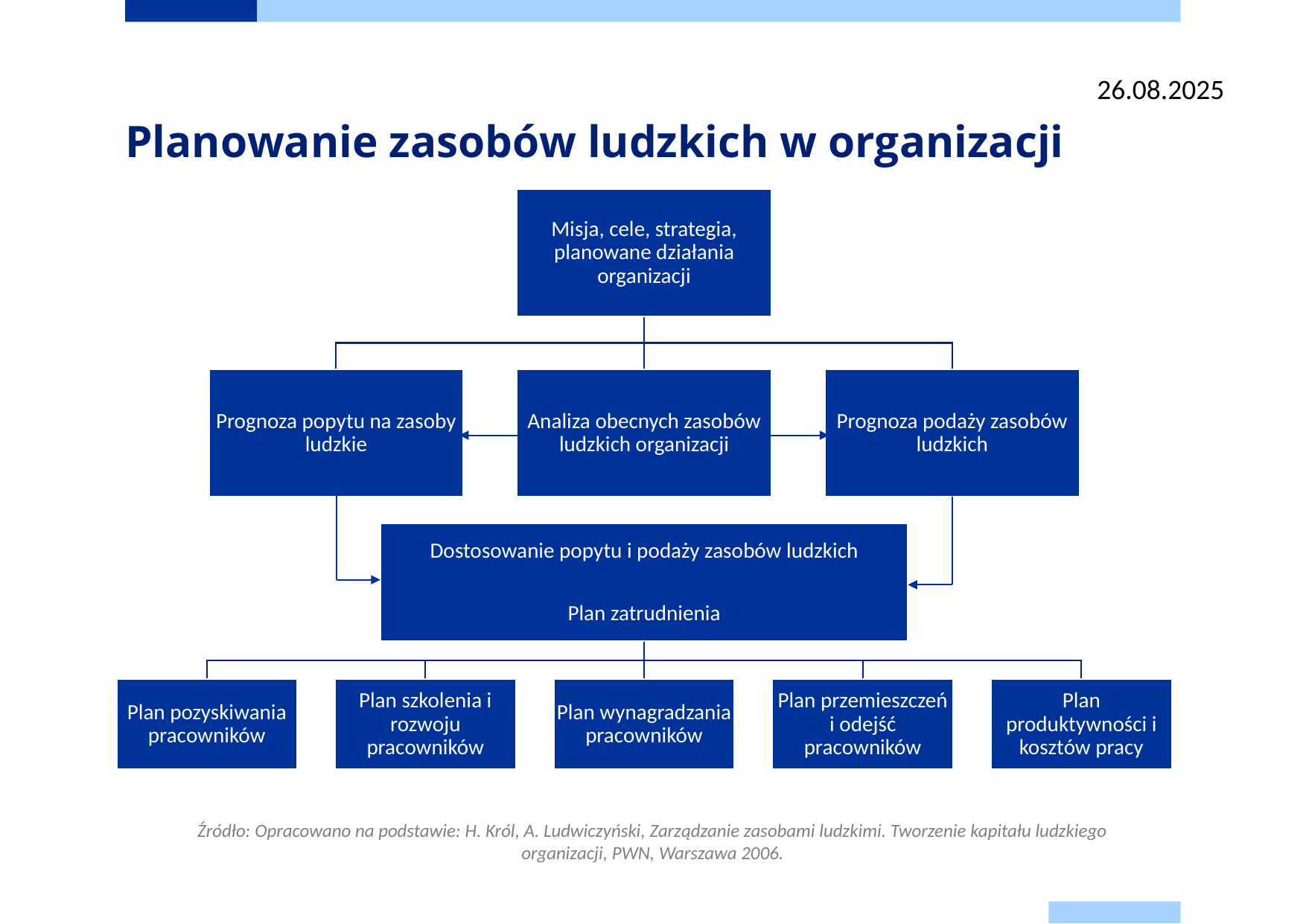

26.08.2025
# Planowanie zasobów ludzkich w organizacji
Misja, cele, strategia, planowane działania organizacji
Prognoza popytu na zasoby ludzkie
Analiza obecnych zasobów ludzkich organizacji
Prognoza podaży zasobów ludzkich
Dostosowanie popytu i podaży zasobów ludzkich

Plan zatrudnienia
Plan pozyskiwania pracowników
Plan szkolenia i rozwoju pracowników
Plan wynagradzania pracowników
Plan przemieszczeń i odejść pracowników
Plan produktywności i kosztów pracy
Źródło: Opracowano na podstawie: H. Król, A. Ludwiczyński, Zarządzanie zasobami ludzkimi. Tworzenie kapitału ludzkiego organizacji, PWN, Warszawa 2006.